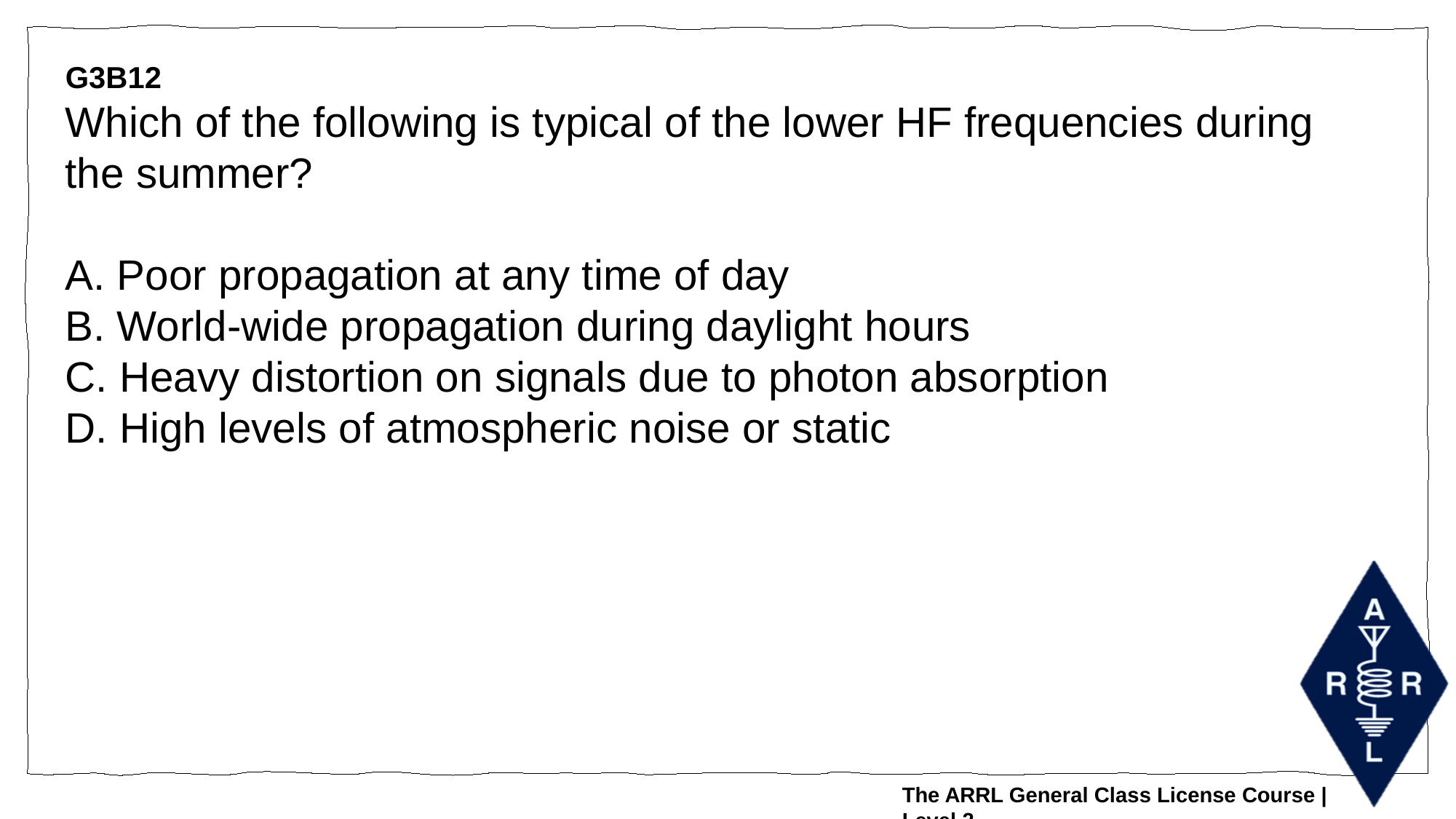

G3B12
Which of the following is typical of the lower HF frequencies during the summer?

A. Poor propagation at any time of day
B. World-wide propagation during daylight hours
C. Heavy distortion on signals due to photon absorption
D. High levels of atmospheric noise or static